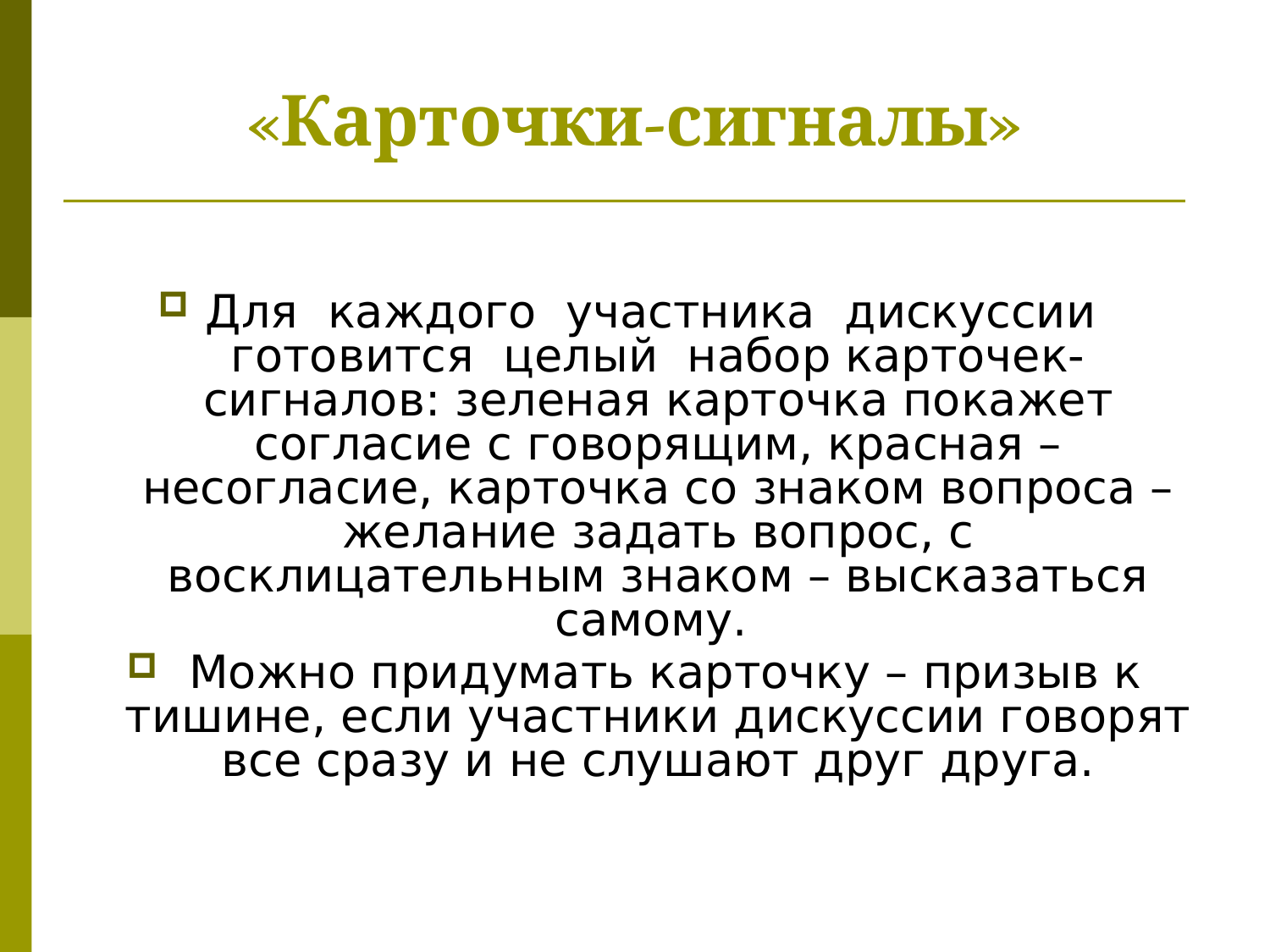

«Карточки-сигналы»

Для  каждого  участника  дискуссии  готовится  целый  набор карточек-сигналов: зеленая карточка покажет согласие с говорящим, красная – несогласие, карточка со знаком вопроса – желание задать вопрос, с восклицательным знаком – высказаться самому.
 Можно придумать карточку – призыв к тишине, если участники дискуссии говорят все сразу и не слушают друг друга.